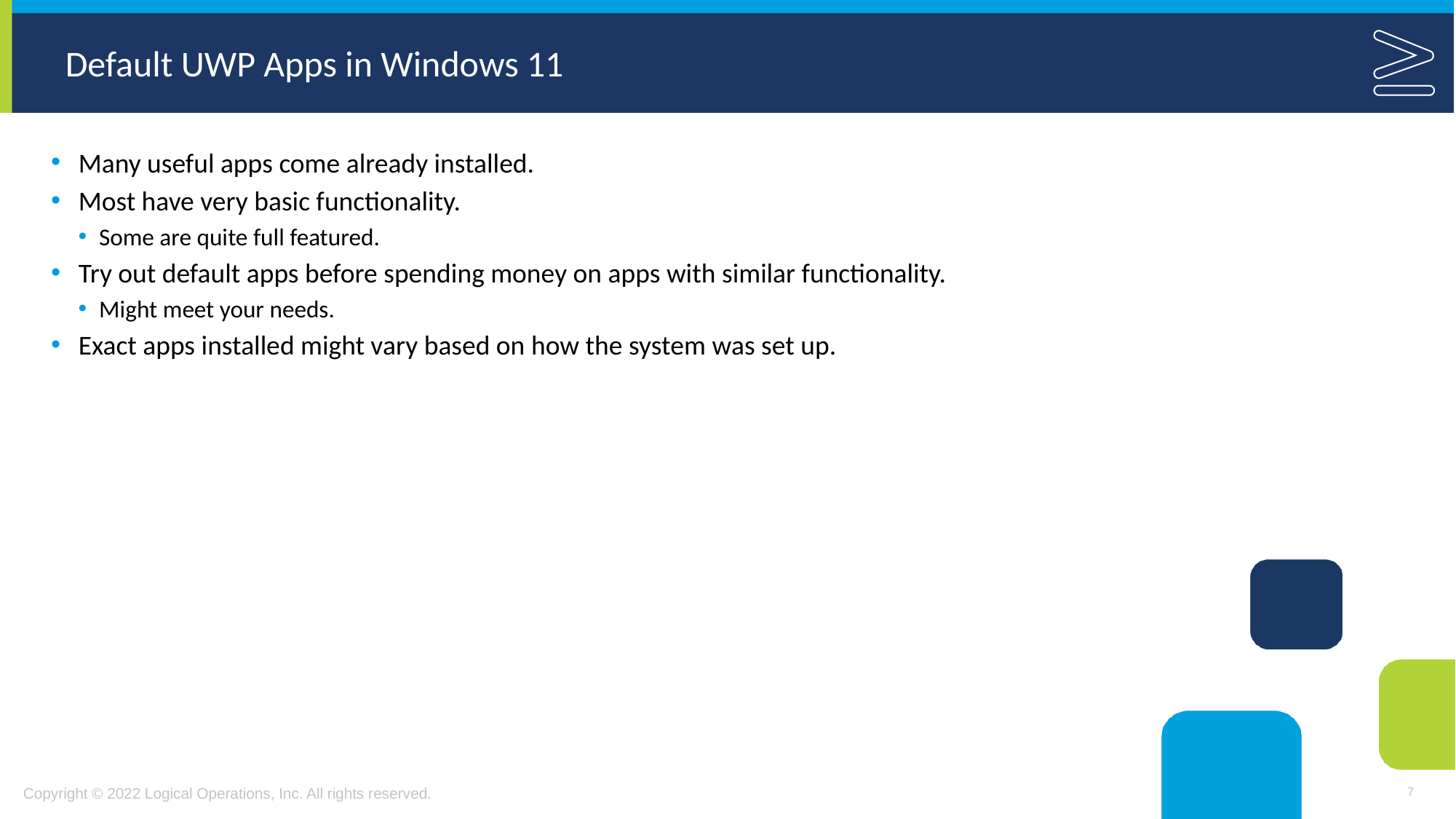

# Default UWP Apps in Windows 11
Many useful apps come already installed.
Most have very basic functionality.
Some are quite full featured.
Try out default apps before spending money on apps with similar functionality.
Might meet your needs.
Exact apps installed might vary based on how the system was set up.
7